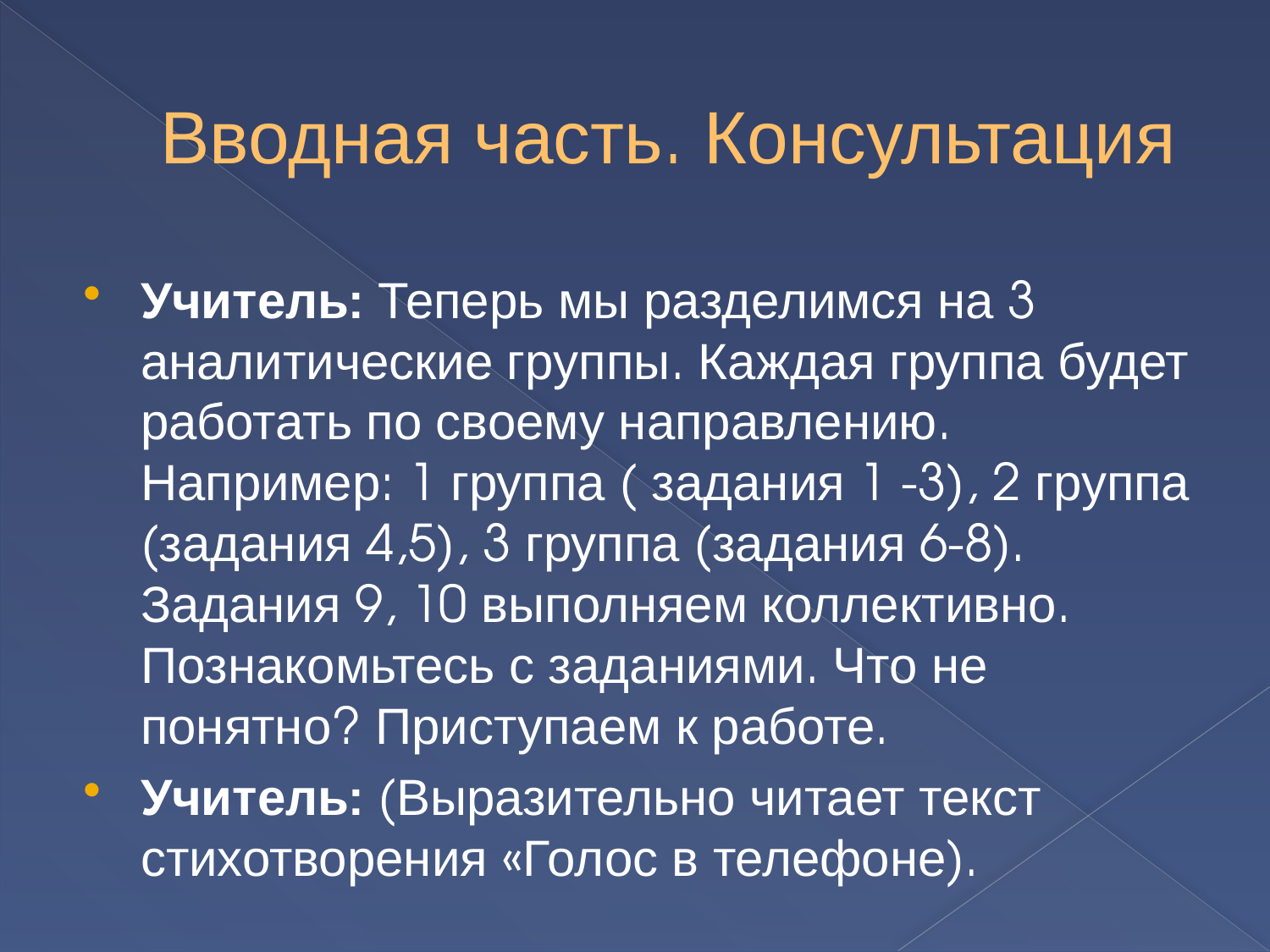

# Вводная часть. Консультация
Учитель: Теперь мы разделимся на 3 аналитические группы. Каждая группа будет работать по своему направлению. Например: 1 группа ( задания 1 -3), 2 группа (задания 4,5), 3 группа (задания 6-8). Задания 9, 10 выполняем коллективно. Познакомьтесь с заданиями. Что не понятно? Приступаем к работе.
Учитель: (Выразительно читает текст стихотворения «Голос в телефоне).